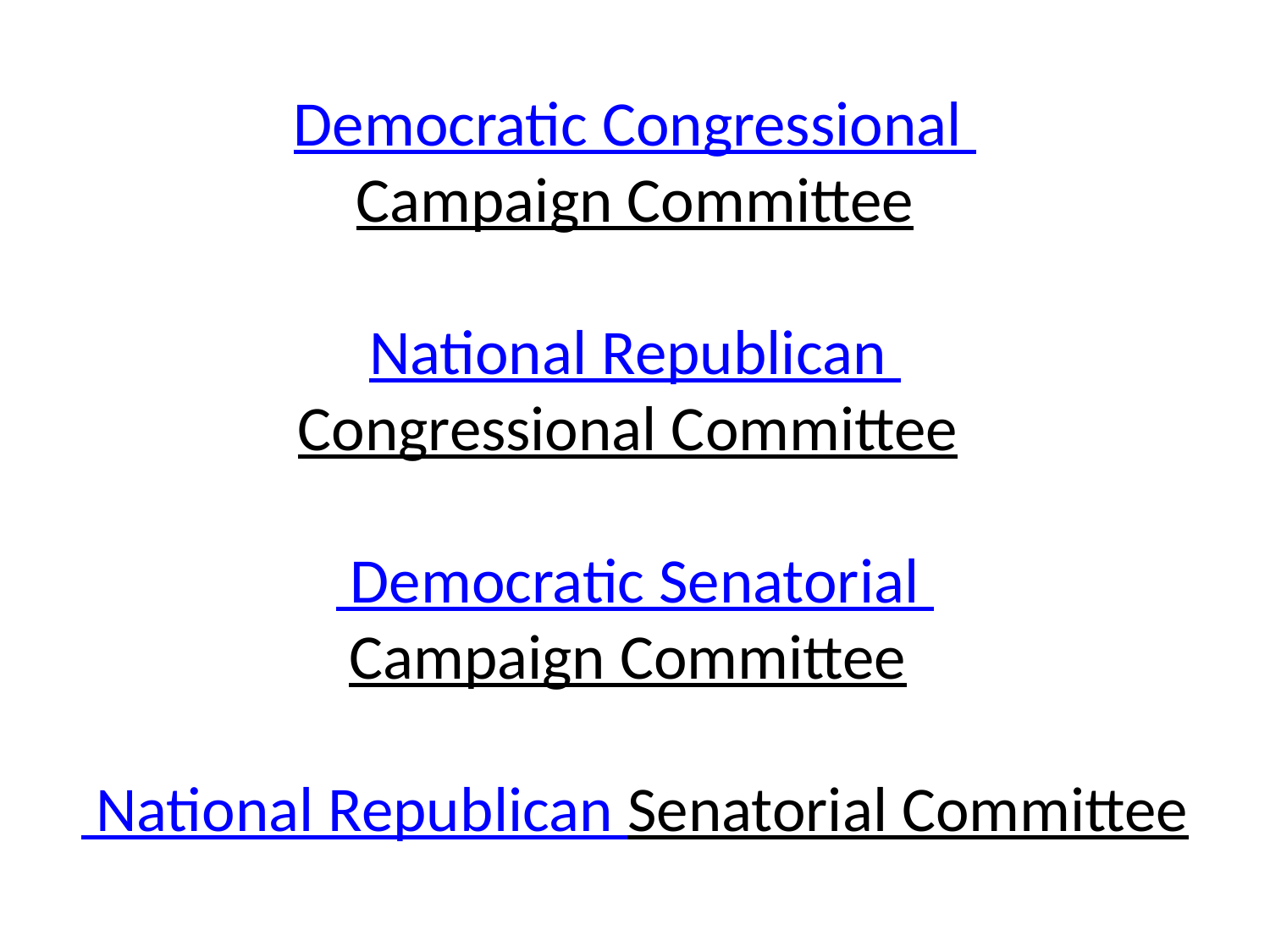

# Democratic Congressional Campaign Committee National Republican Congressional Committee Democratic Senatorial Campaign Committee National Republican Senatorial Committee